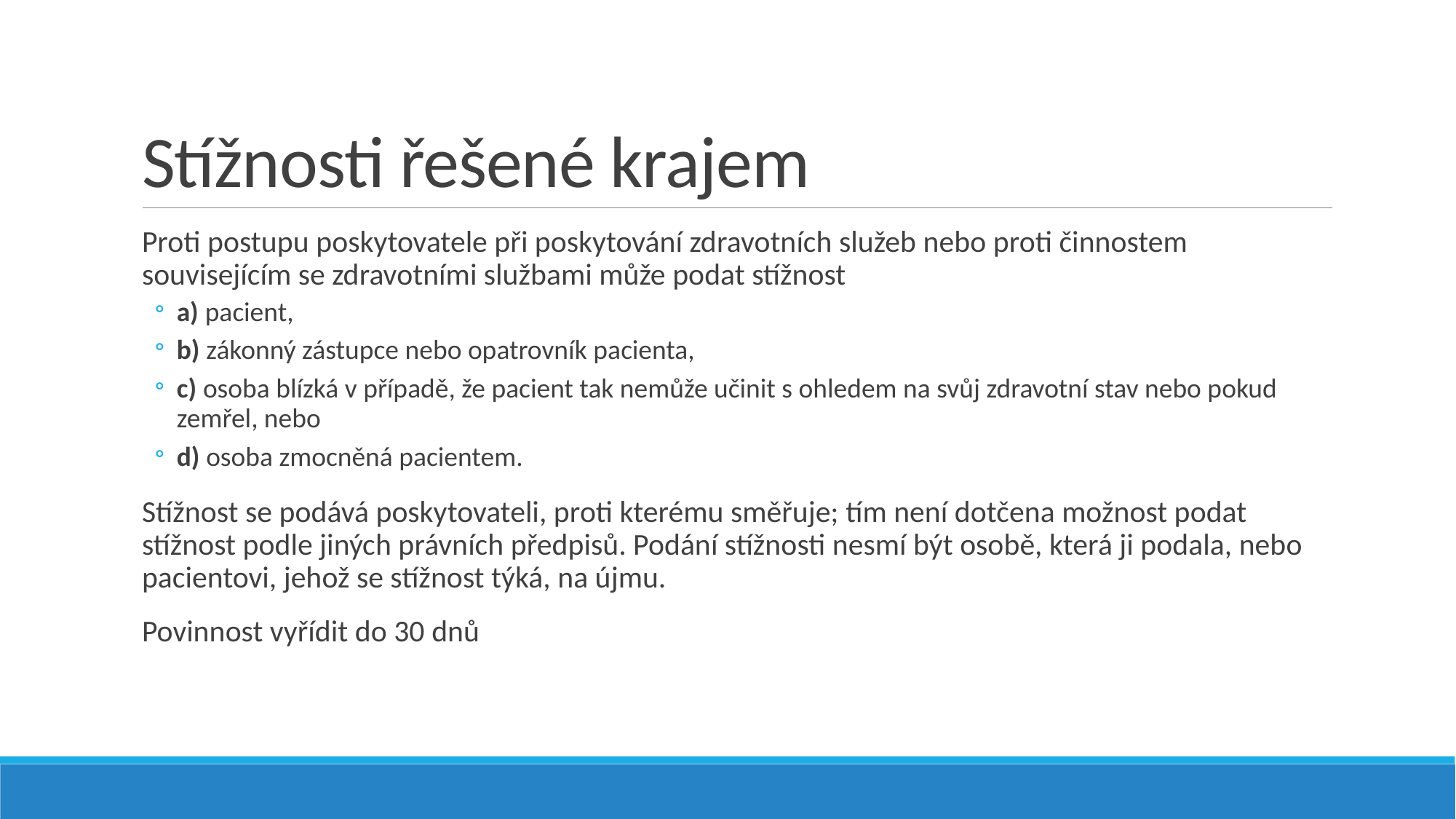

# Stížnosti řešené krajem
Proti postupu poskytovatele při poskytování zdravotních služeb nebo proti činnostem souvisejícím se zdravotními službami může podat stížnost
a) pacient,
b) zákonný zástupce nebo opatrovník pacienta,
c) osoba blízká v případě, že pacient tak nemůže učinit s ohledem na svůj zdravotní stav nebo pokud zemřel, nebo
d) osoba zmocněná pacientem.
Stížnost se podává poskytovateli, proti kterému směřuje; tím není dotčena možnost podat stížnost podle jiných právních předpisů. Podání stížnosti nesmí být osobě, která ji podala, nebo pacientovi, jehož se stížnost týká, na újmu.
Povinnost vyřídit do 30 dnů